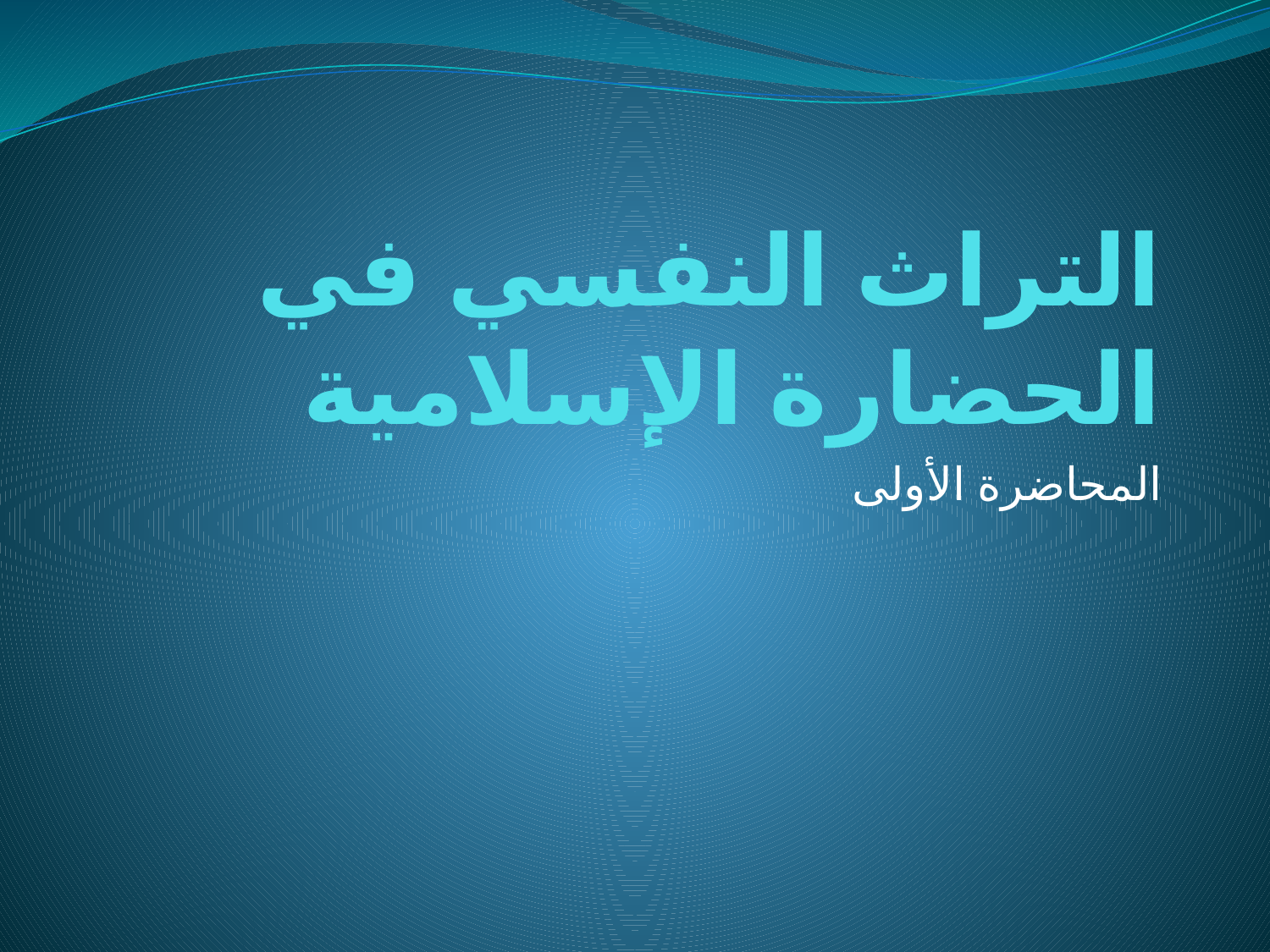

# التراث النفسي في الحضارة الإسلامية
المحاضرة الأولى